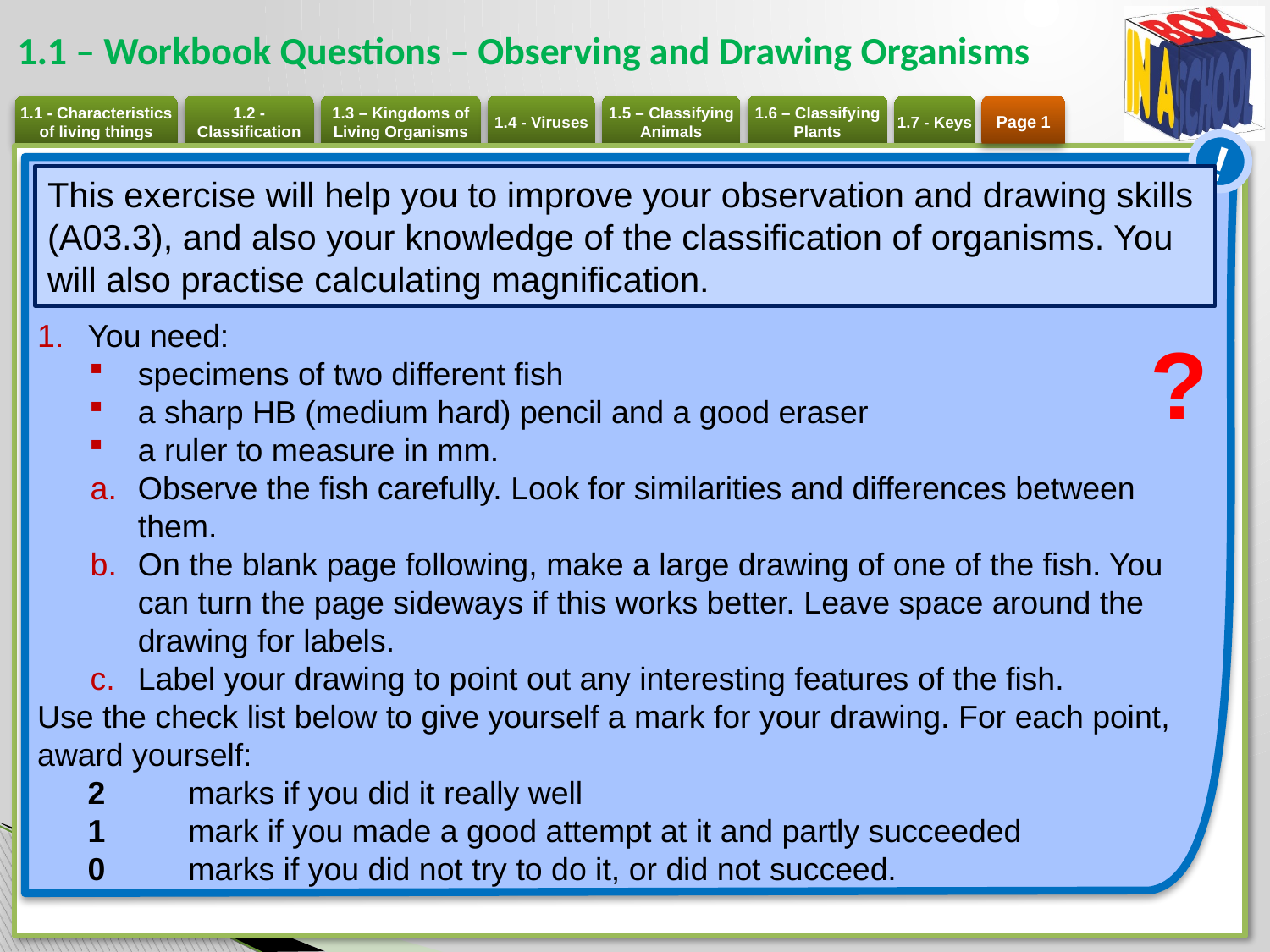

# 1.1 – Workbook Questions – Observing and Drawing Organisms
Page 1
!

You need:
specimens of two different fish
a sharp HB (medium hard) pencil and a good eraser
a ruler to measure in mm.
Observe the fish carefully. Look for similarities and differences between them.
On the blank page following, make a large drawing of one of the fish. You can turn the page sideways if this works better. Leave space around the drawing for labels.
Label your drawing to point out any interesting features of the fish.
Use the check list below to give yourself a mark for your drawing. For each point, award yourself:
2 	marks if you did it really well
1 	mark if you made a good attempt at it and partly succeeded
0 	marks if you did not try to do it, or did not succeed.
This exercise will help you to improve your observation and drawing skills (A03.3), and also your knowledge of the classification of organisms. You will also practise calculating magnification.
?